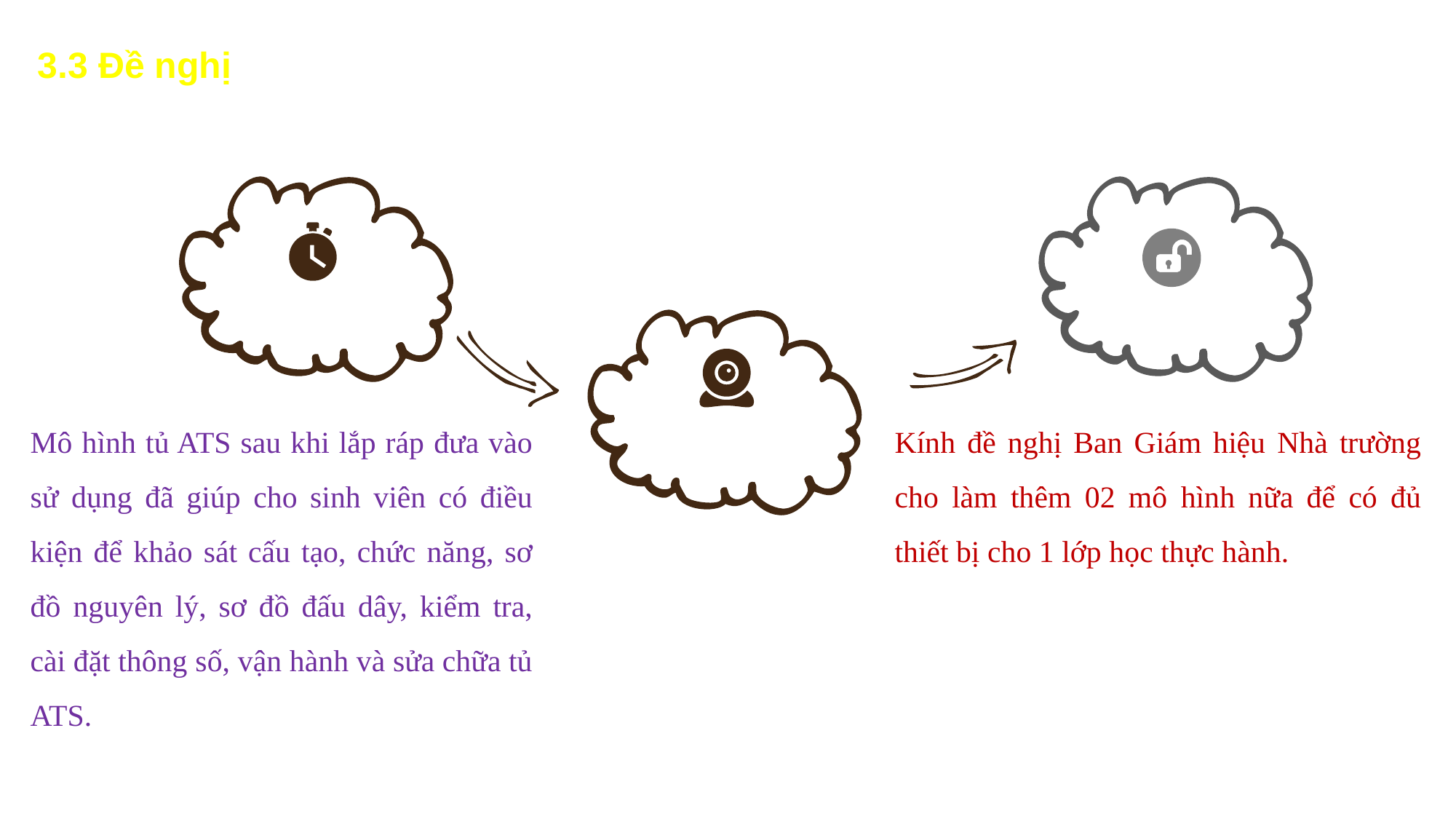

3.3 Đề nghị

Mô hình tủ ATS sau khi lắp ráp đưa vào sử dụng đã giúp cho sinh viên có điều kiện để khảo sát cấu tạo, chức năng, sơ đồ nguyên lý, sơ đồ đấu dây, kiểm tra, cài đặt thông số, vận hành và sửa chữa tủ ATS.
Kính đề nghị Ban Giám hiệu Nhà trường cho làm thêm 02 mô hình nữa để có đủ thiết bị cho 1 lớp học thực hành.